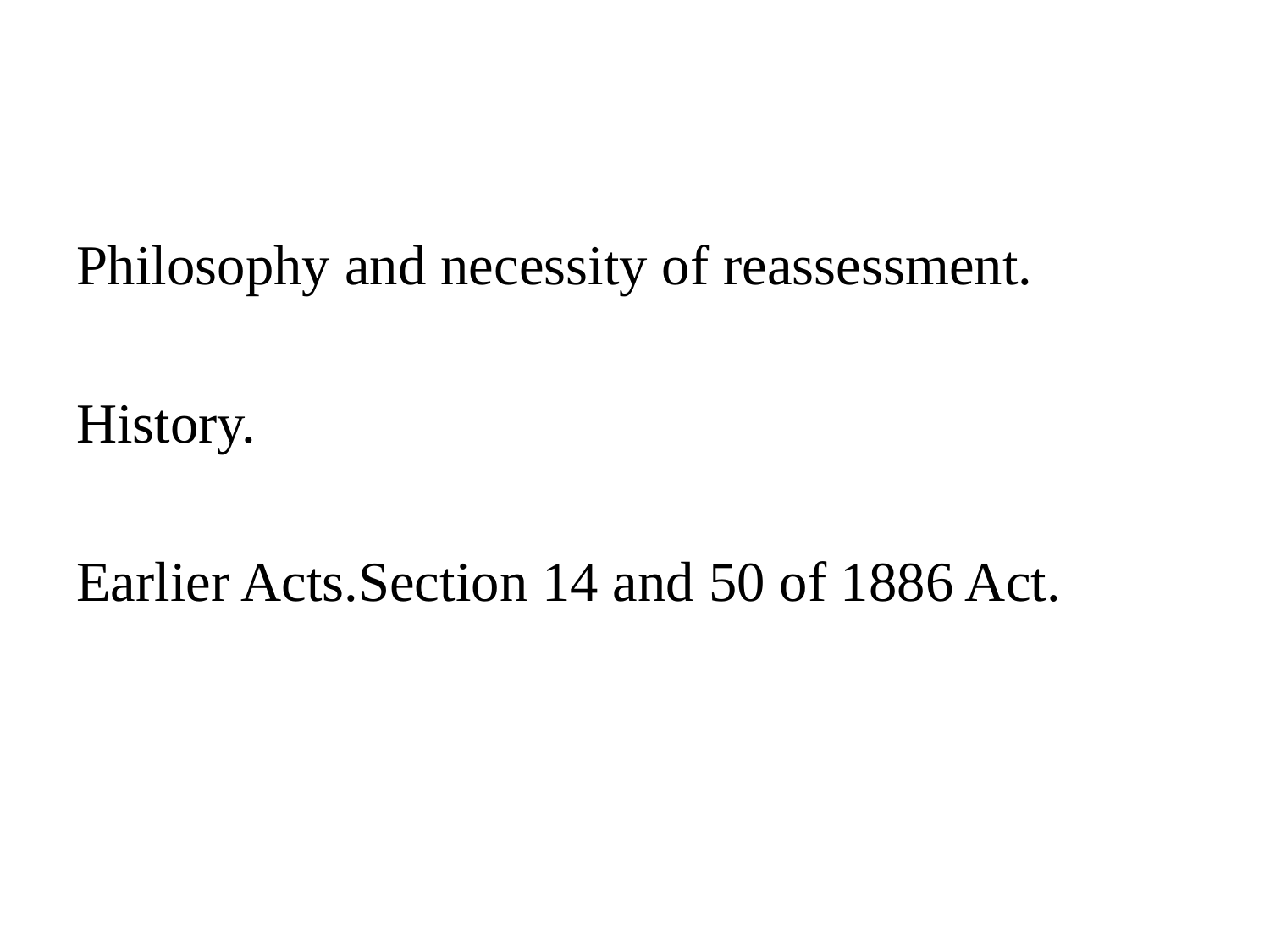

#
Philosophy and necessity of reassessment.

History.

Earlier Acts.Section 14 and 50 of 1886 Act.